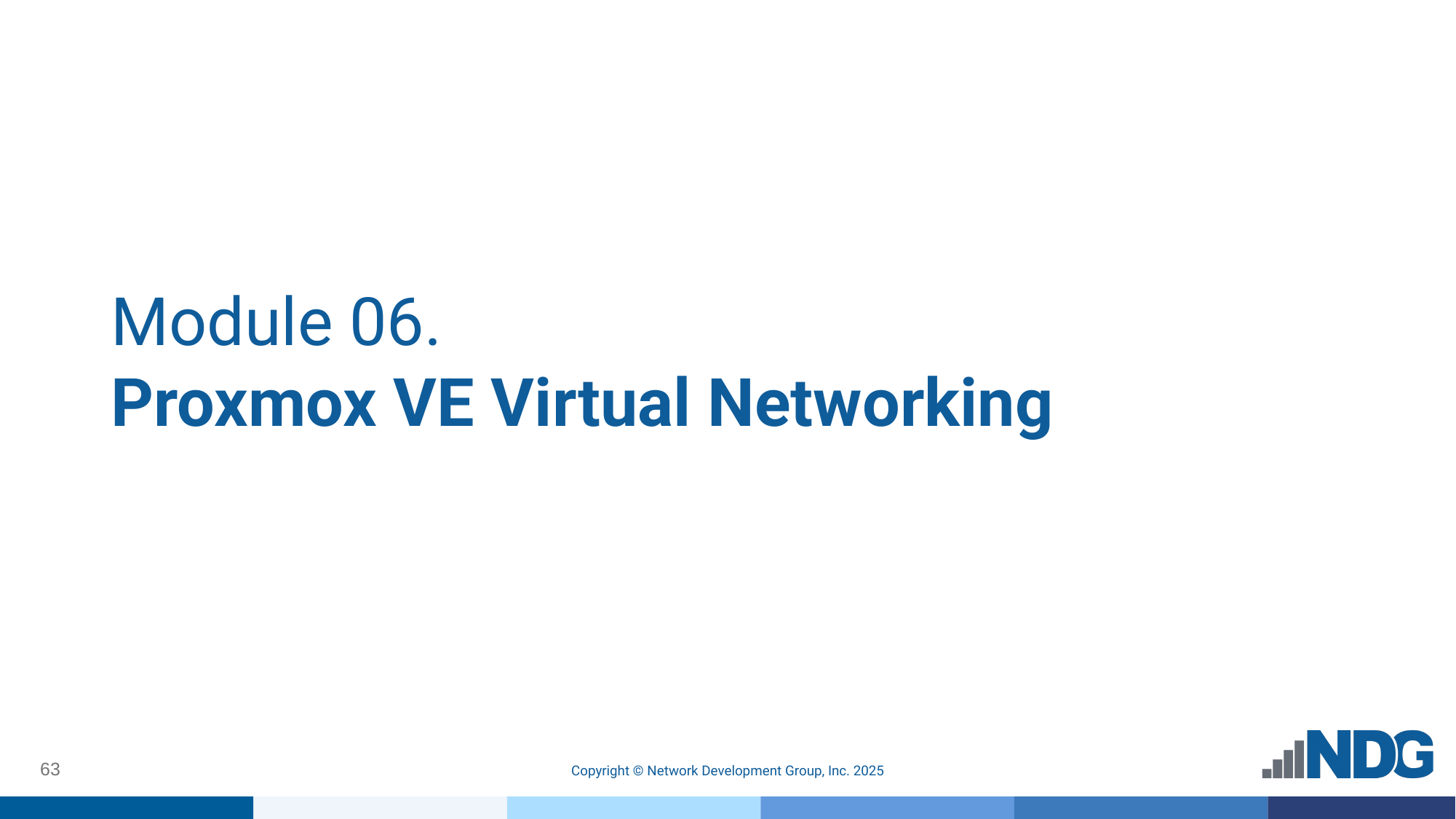

# Module 06.
Proxmox VE Virtual Networking